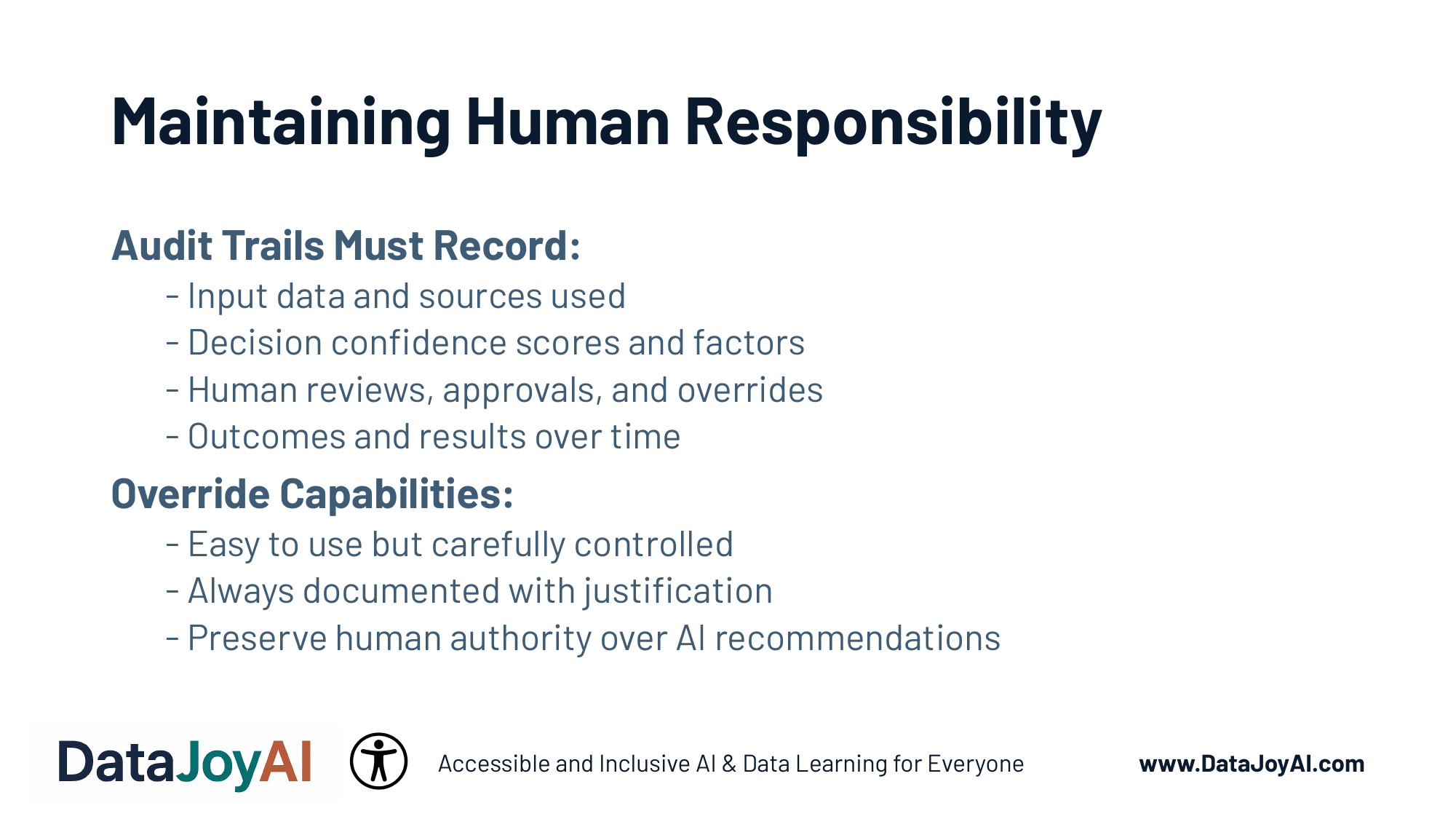

# Maintaining Human Responsibility
Audit Trails Must Record:
- Input data and sources used
- Decision confidence scores and factors
- Human reviews, approvals, and overrides
- Outcomes and results over time
Override Capabilities:
- Easy to use but carefully controlled
- Always documented with justification
- Preserve human authority over AI recommendations